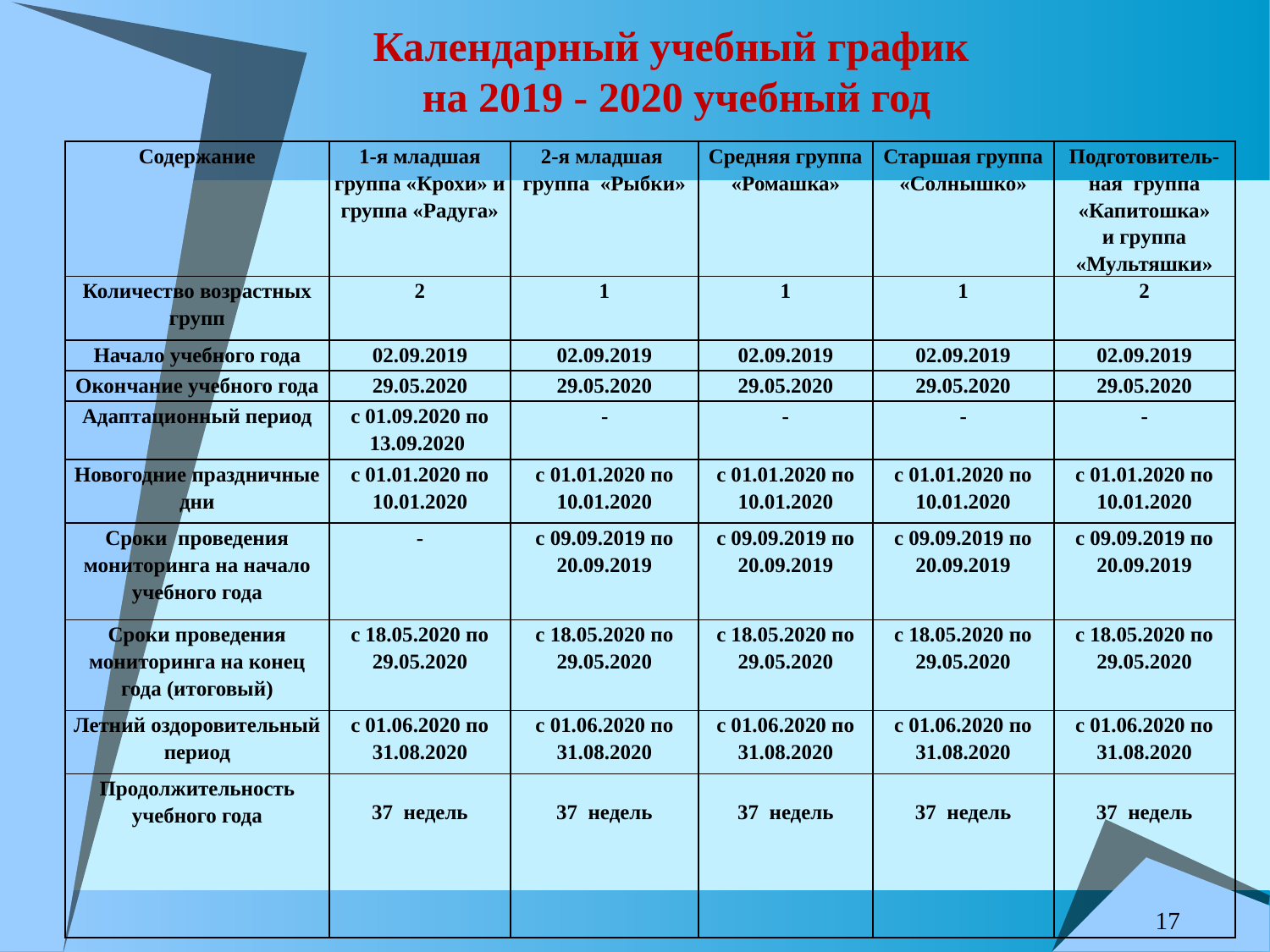

# Календарный учебный график на 2019 - 2020 учебный год
| Содержание | 1-я младшая группа «Крохи» и группа «Радуга» | 2-я младшая группа «Рыбки» | Средняя группа «Ромашка» | Старшая группа «Солнышко» | Подготовитель-ная группа «Капитошка» и группа «Мультяшки» |
| --- | --- | --- | --- | --- | --- |
| Количество возрастных групп | 2 | 1 | 1 | 1 | 2 |
| Начало учебного года | 02.09.2019 | 02.09.2019 | 02.09.2019 | 02.09.2019 | 02.09.2019 |
| Окончание учебного года | 29.05.2020 | 29.05.2020 | 29.05.2020 | 29.05.2020 | 29.05.2020 |
| Адаптационный период | с 01.09.2020 по 13.09.2020 | - | - | - | - |
| Новогодние праздничные дни | с 01.01.2020 по 10.01.2020 | с 01.01.2020 по 10.01.2020 | с 01.01.2020 по 10.01.2020 | с 01.01.2020 по 10.01.2020 | с 01.01.2020 по 10.01.2020 |
| Сроки проведения мониторинга на начало учебного года | - | с 09.09.2019 по 20.09.2019 | с 09.09.2019 по 20.09.2019 | с 09.09.2019 по 20.09.2019 | с 09.09.2019 по 20.09.2019 |
| Сроки проведения мониторинга на конец года (итоговый) | с 18.05.2020 по 29.05.2020 | с 18.05.2020 по 29.05.2020 | с 18.05.2020 по 29.05.2020 | с 18.05.2020 по 29.05.2020 | с 18.05.2020 по 29.05.2020 |
| Летний оздоровительный период | с 01.06.2020 по 31.08.2020 | с 01.06.2020 по 31.08.2020 | с 01.06.2020 по 31.08.2020 | с 01.06.2020 по 31.08.2020 | с 01.06.2020 по 31.08.2020 |
| Продолжительность учебного года | 37 недель | 37 недель | 37 недель | 37 недель | 37 недель |

17